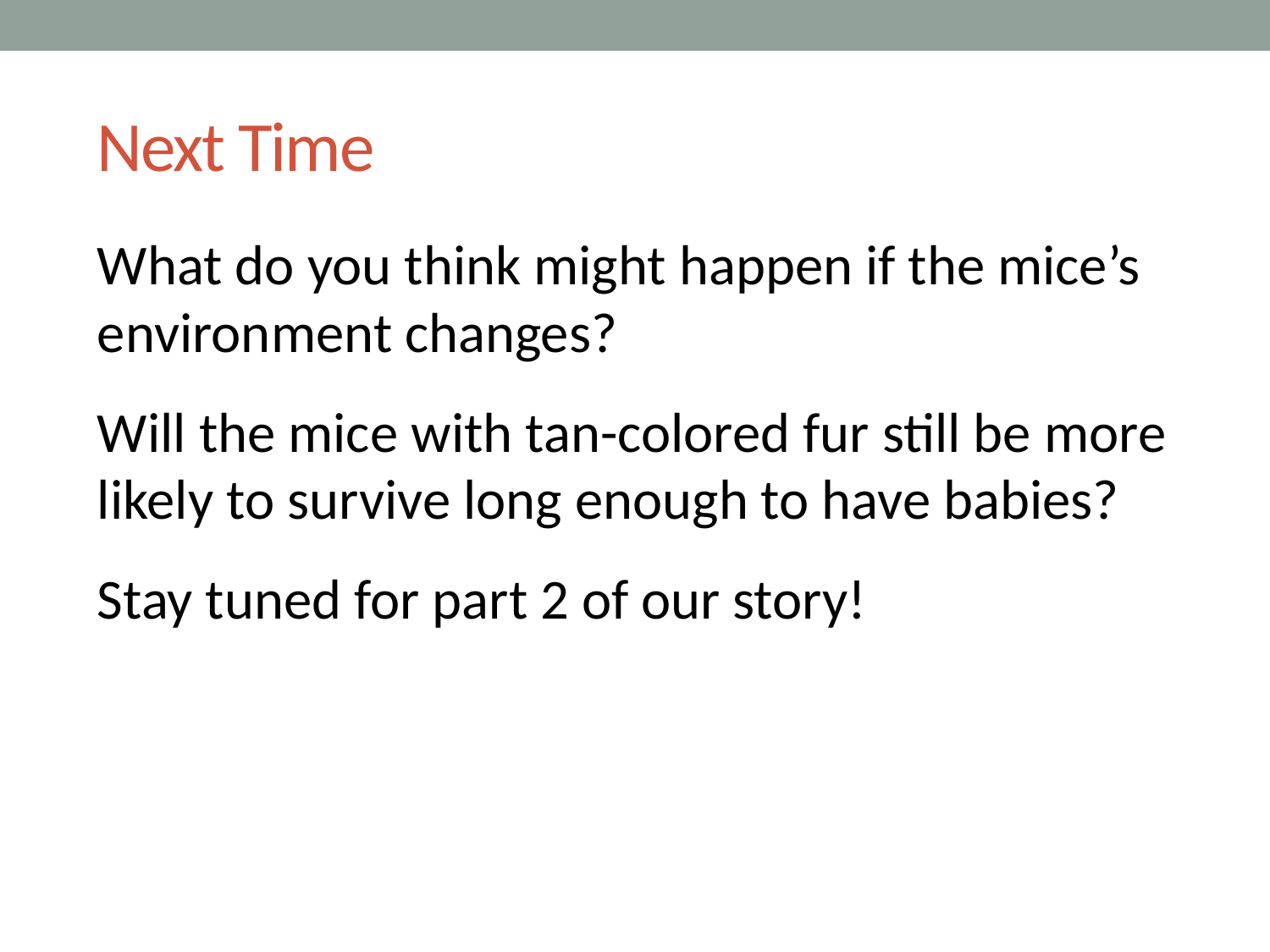

# Next Time
What do you think might happen if the mice’s environment changes?
Will the mice with tan-colored fur still be more likely to survive long enough to have babies?
Stay tuned for part 2 of our story!